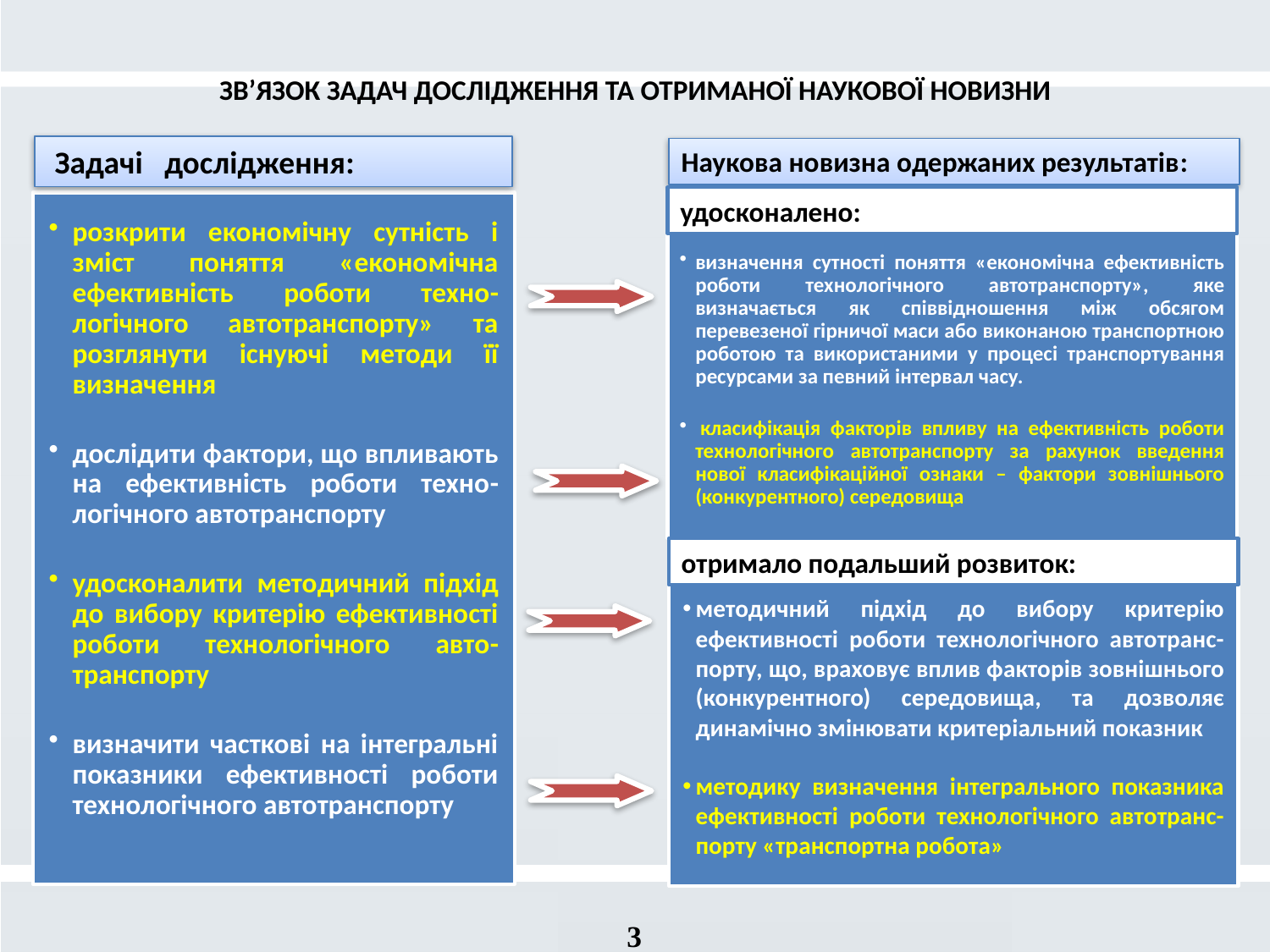

ЗВ’ЯЗОК ЗАДАЧ ДОСЛІДЖЕННЯ ТА ОТРИМАНОЇ НАУКОВОЇ НОВИЗНИ
 Задачі   дослідження:
Наукова новизна одержаних результатів:
удосконалено:

розкрити економічну сутність і зміст поняття «економічна ефективність роботи техно-логічного автотранспорту» та розглянути існуючі методи її визначення

дослідити фактори, що впливають на ефективність роботи техно-логічного автотранспорту

удосконалити методичний підхід до вибору критерію ефективності роботи технологічного авто-транспорту

визначити часткові на інтегральні показники ефективності роботи технологічного автотранспорту

визначення сутності поняття «економічна ефективність роботи технологічного автотранспорту», яке визначається як співвідношення між обсягом перевезеної гірничої маси або виконаною транспортною роботою та використаними у процесі транспортування ресурсами за певний інтервал часу.

 класифікація факторів впливу на ефективність роботи технологічного автотранспорту за рахунок введення нової класифікаційної ознаки – фактори зовнішнього (конкурентного) середовища

методичний підхід до вибору критерію ефективності роботи технологічного автотранс-порту, що, враховує вплив факторів зовнішнього (конкурентного) середовища, та дозволяє динамічно змінювати критеріальний показник

методику визначення інтегрального показника ефективності роботи технологічного автотранс-порту «транспортна робота»

отримало подальший розвиток:

3